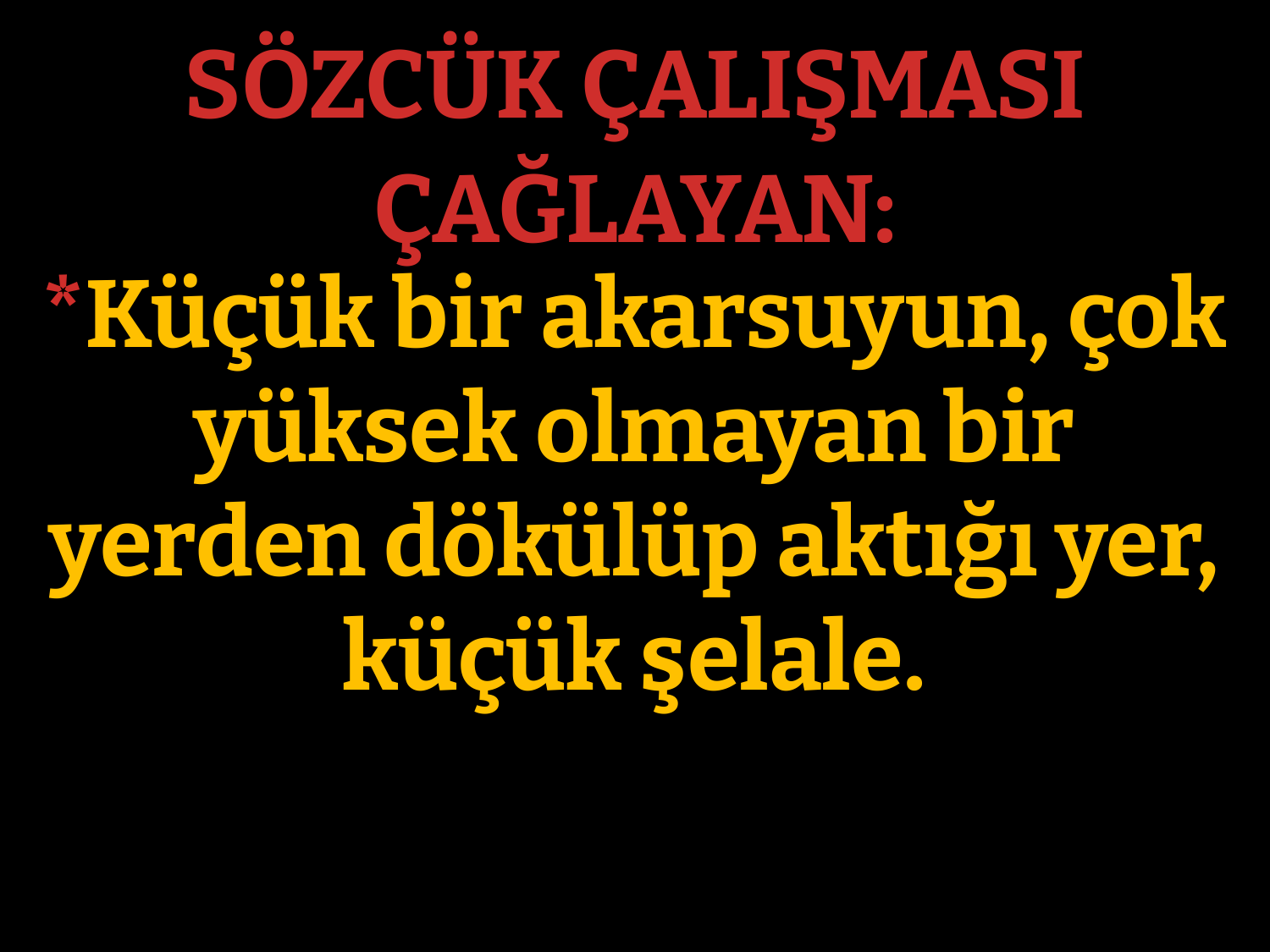

SÖZCÜK ÇALIŞMASI
ÇAĞLAYAN:
*Küçük bir akarsuyun, çok yüksek olmayan bir yerden dökülüp aktığı yer, küçük şelale.